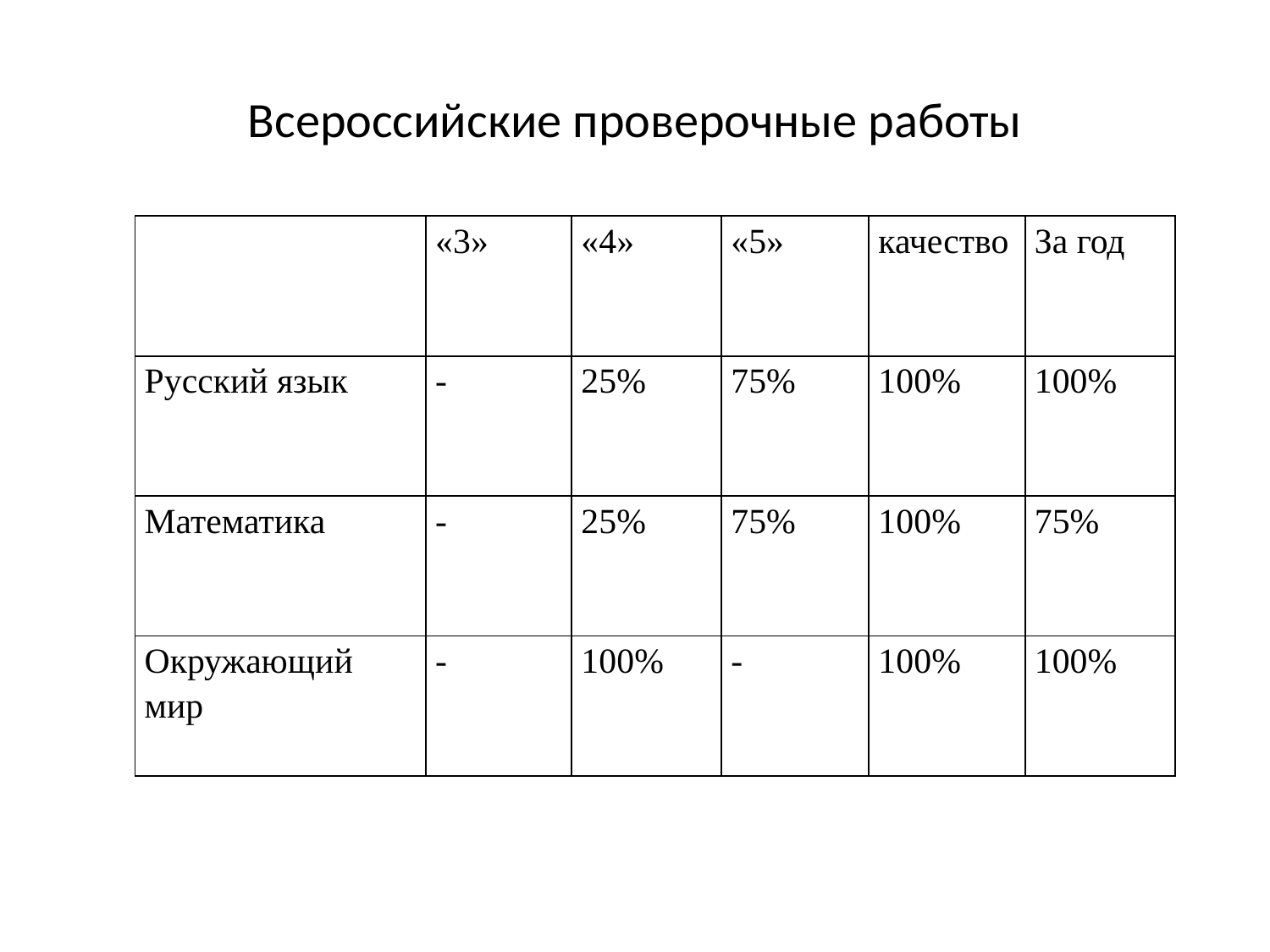

# Всероссийские проверочные работы
|  | «3» | «4» | «5» | качество | За год |
| --- | --- | --- | --- | --- | --- |
| Русский язык | - | 25% | 75% | 100% | 100% |
| Математика | - | 25% | 75% | 100% | 75% |
| Окружающий мир | - | 100% | - | 100% | 100% |